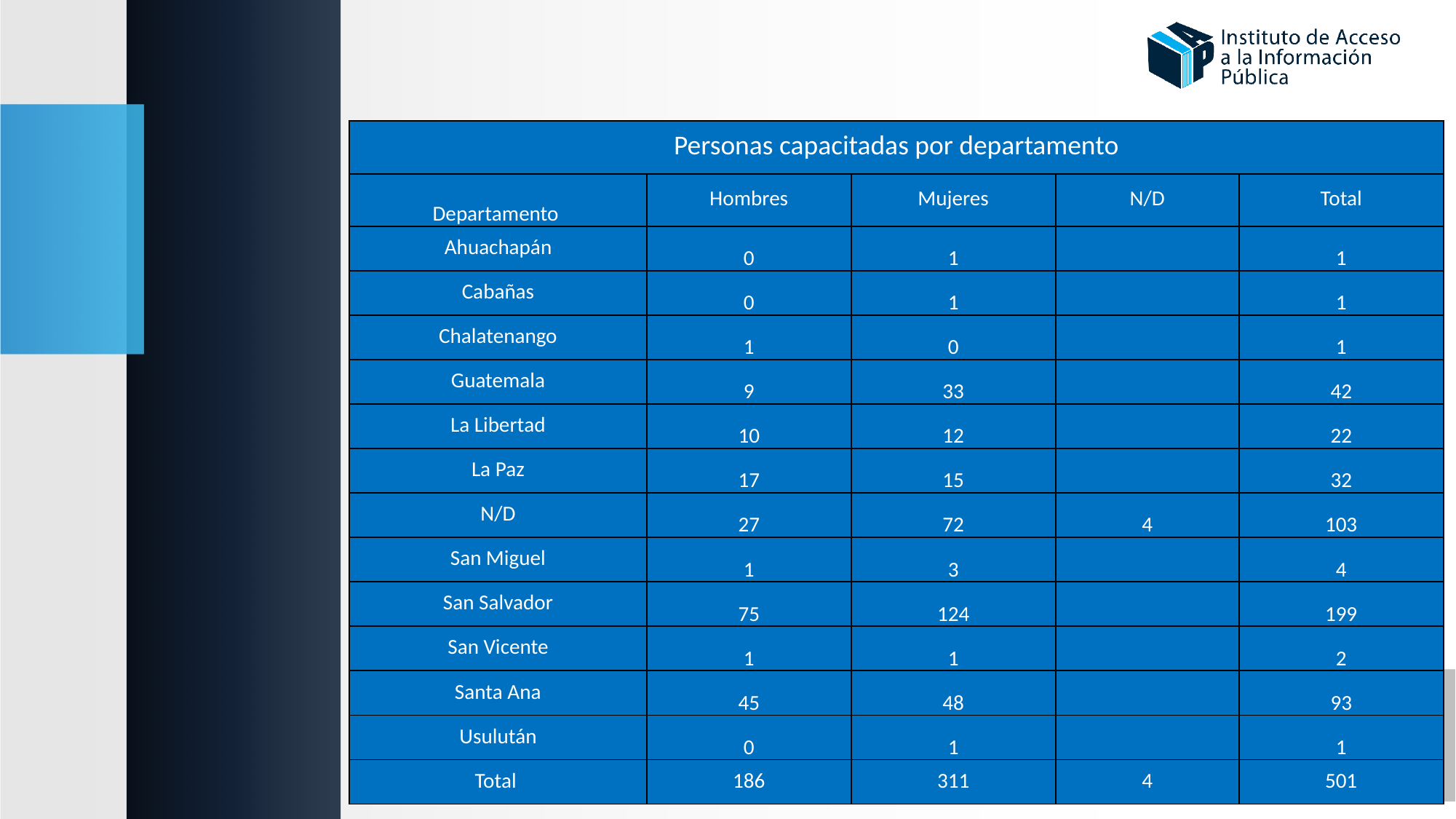

| Personas capacitadas por departamento |  |  |  |  |
| --- | --- | --- | --- | --- |
| Departamento | Hombres | Mujeres | N/D | Total |
| Ahuachapán | 0 | 1 |  | 1 |
| Cabañas | 0 | 1 |  | 1 |
| Chalatenango | 1 | 0 |  | 1 |
| Guatemala | 9 | 33 |  | 42 |
| La Libertad | 10 | 12 |  | 22 |
| La Paz | 17 | 15 |  | 32 |
| N/D | 27 | 72 | 4 | 103 |
| San Miguel | 1 | 3 |  | 4 |
| San Salvador | 75 | 124 |  | 199 |
| San Vicente | 1 | 1 |  | 2 |
| Santa Ana | 45 | 48 |  | 93 |
| Usulután | 0 | 1 |  | 1 |
| Total | 186 | 311 | 4 | 501 |